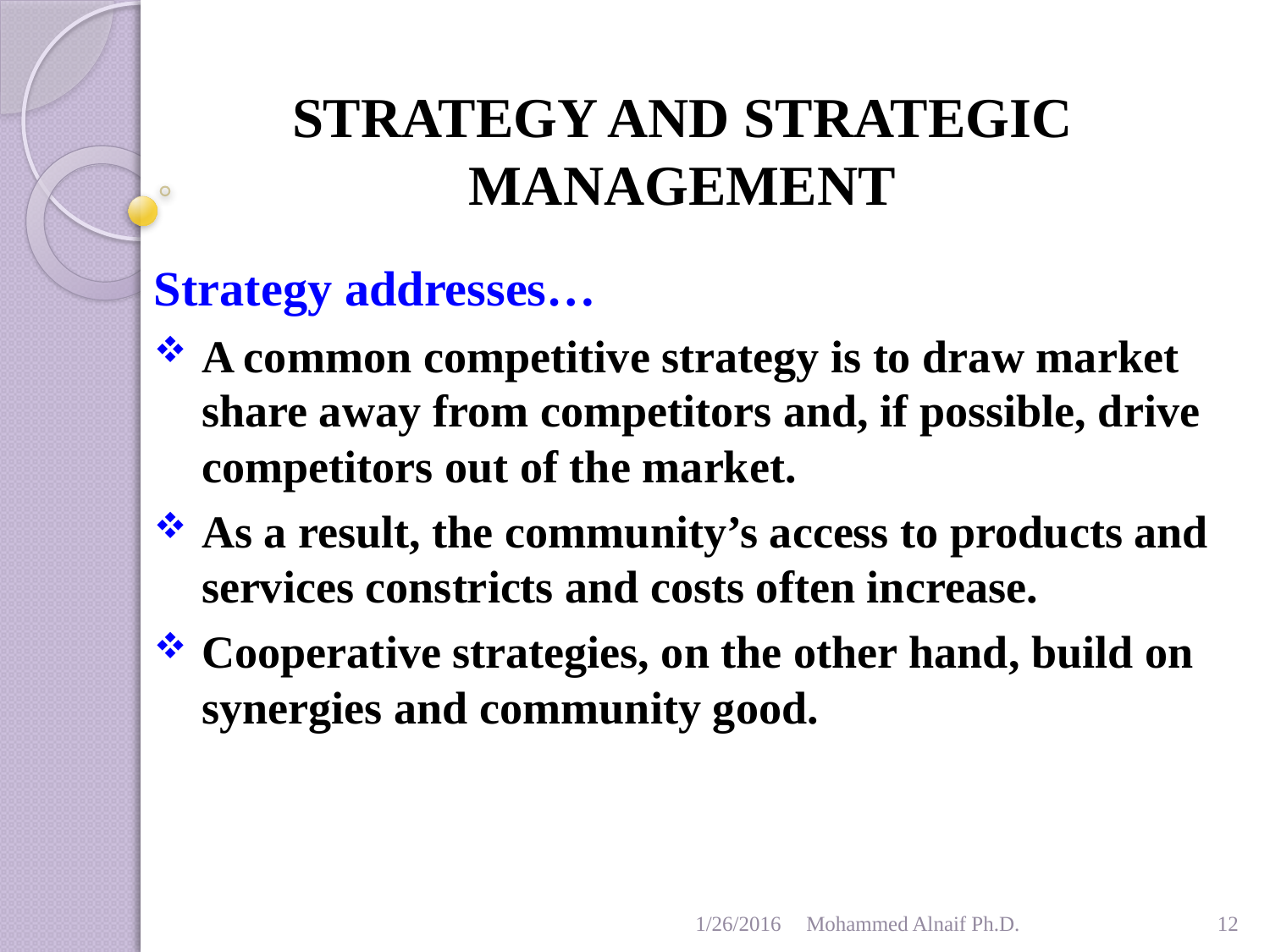

# STRATEGY AND STRATEGIC MANAGEMENT
Strategy addresses…
A common competitive strategy is to draw market share away from competitors and, if possible, drive competitors out of the market.
As a result, the community’s access to products and services constricts and costs often increase.
Cooperative strategies, on the other hand, build on synergies and community good.
1/26/2016
Mohammed Alnaif Ph.D.
12